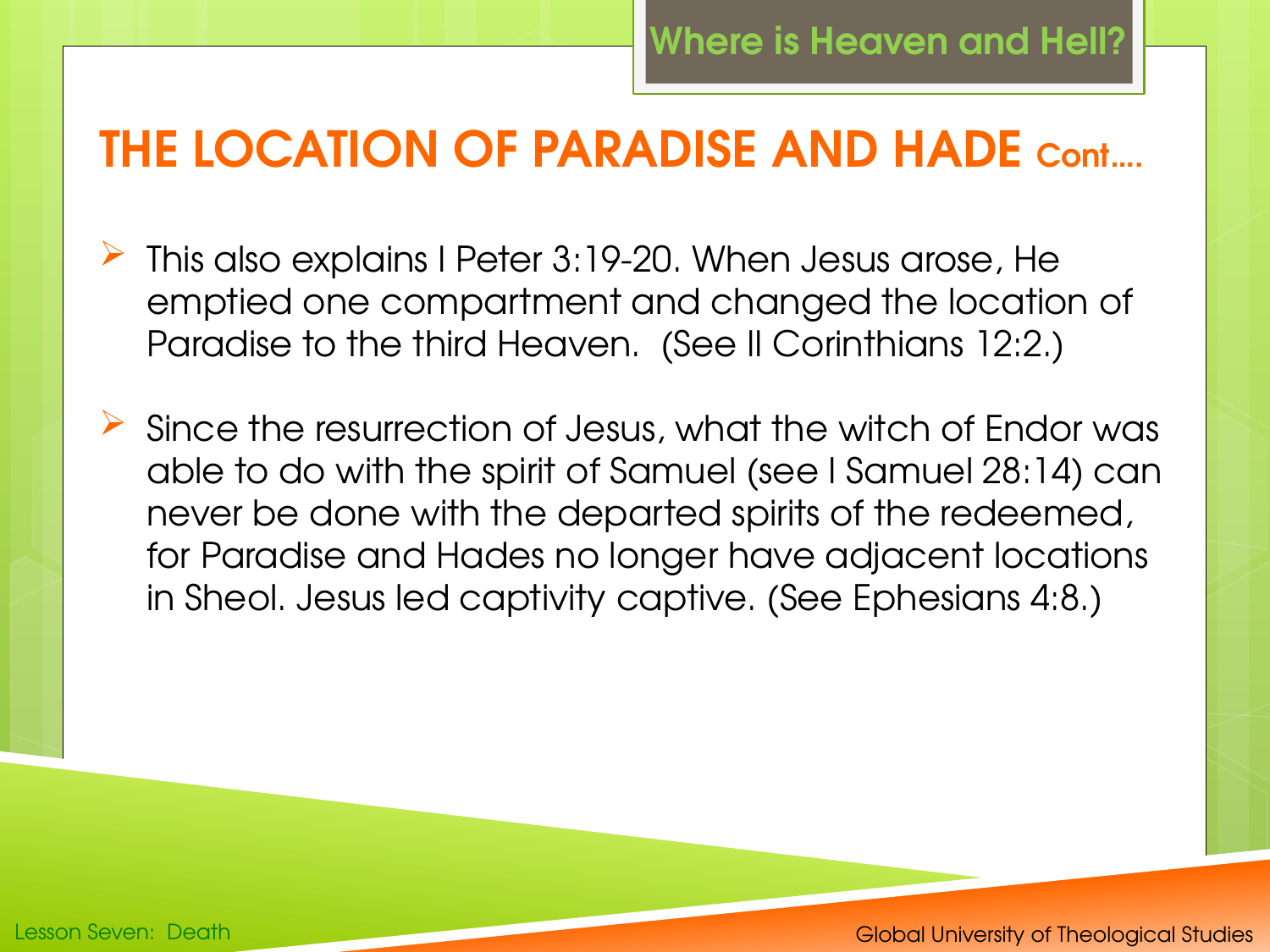

Where is Heaven and Hell?
THE LOCATION OF PARADISE AND HADE Cont….
This also explains I Peter 3:19-20. When Jesus arose, He emptied one compartment and changed the location of Paradise to the third Heaven.  (See II Corinthians 12:2.)

Since the resurrection of Jesus, what the witch of Endor was able to do with the spirit of Samuel (see I Samuel 28:14) can never be done with the departed spirits of the redeemed, for Paradise and Hades no longer have adjacent locations in Sheol. Jesus led captivity captive. (See Ephesians 4:8.)

 Global University of Theological Studies
Lesson Seven:  Death